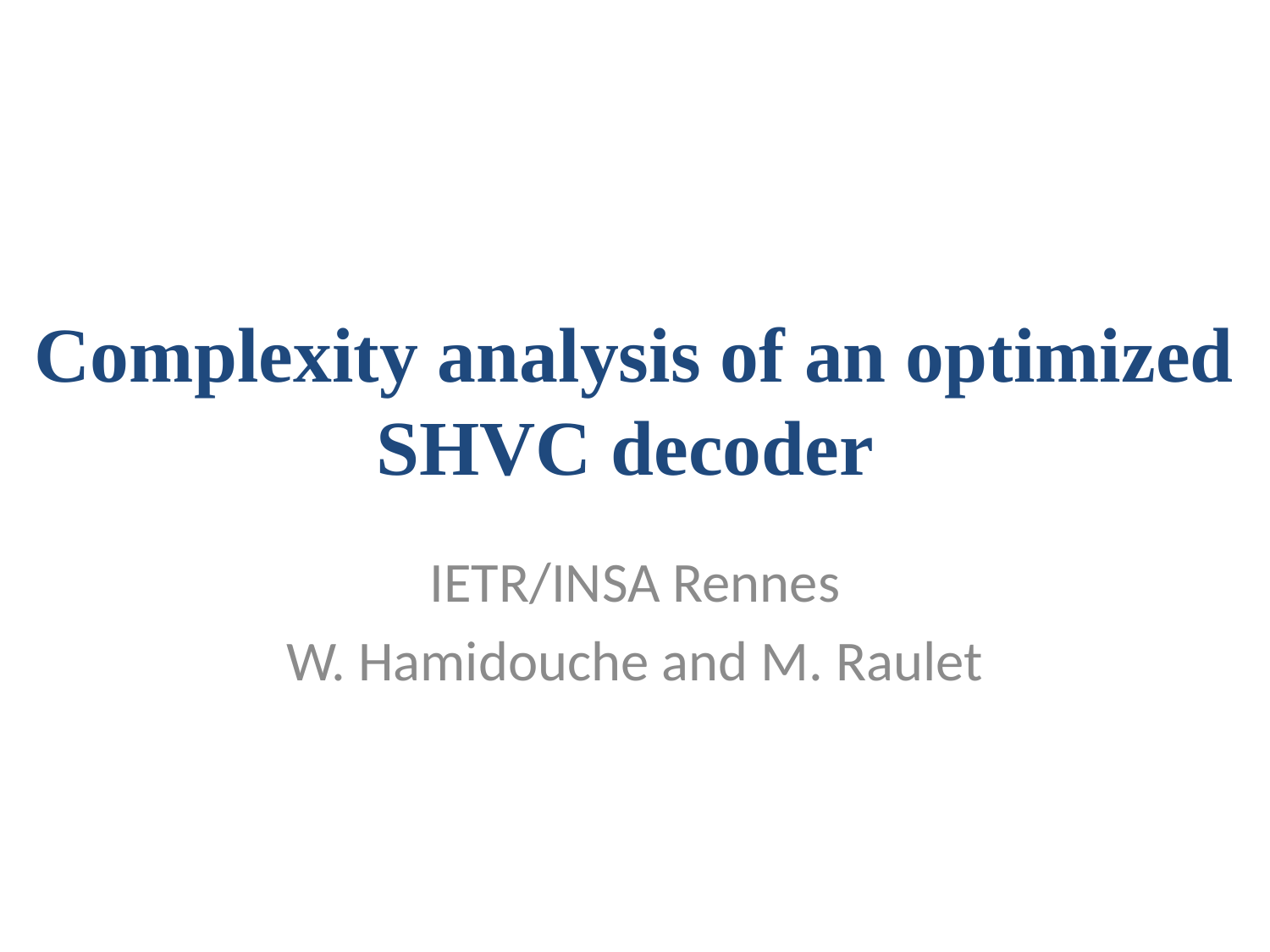

# Complexity analysis of an optimized SHVC decoder
IETR/INSA Rennes
W. Hamidouche and M. Raulet